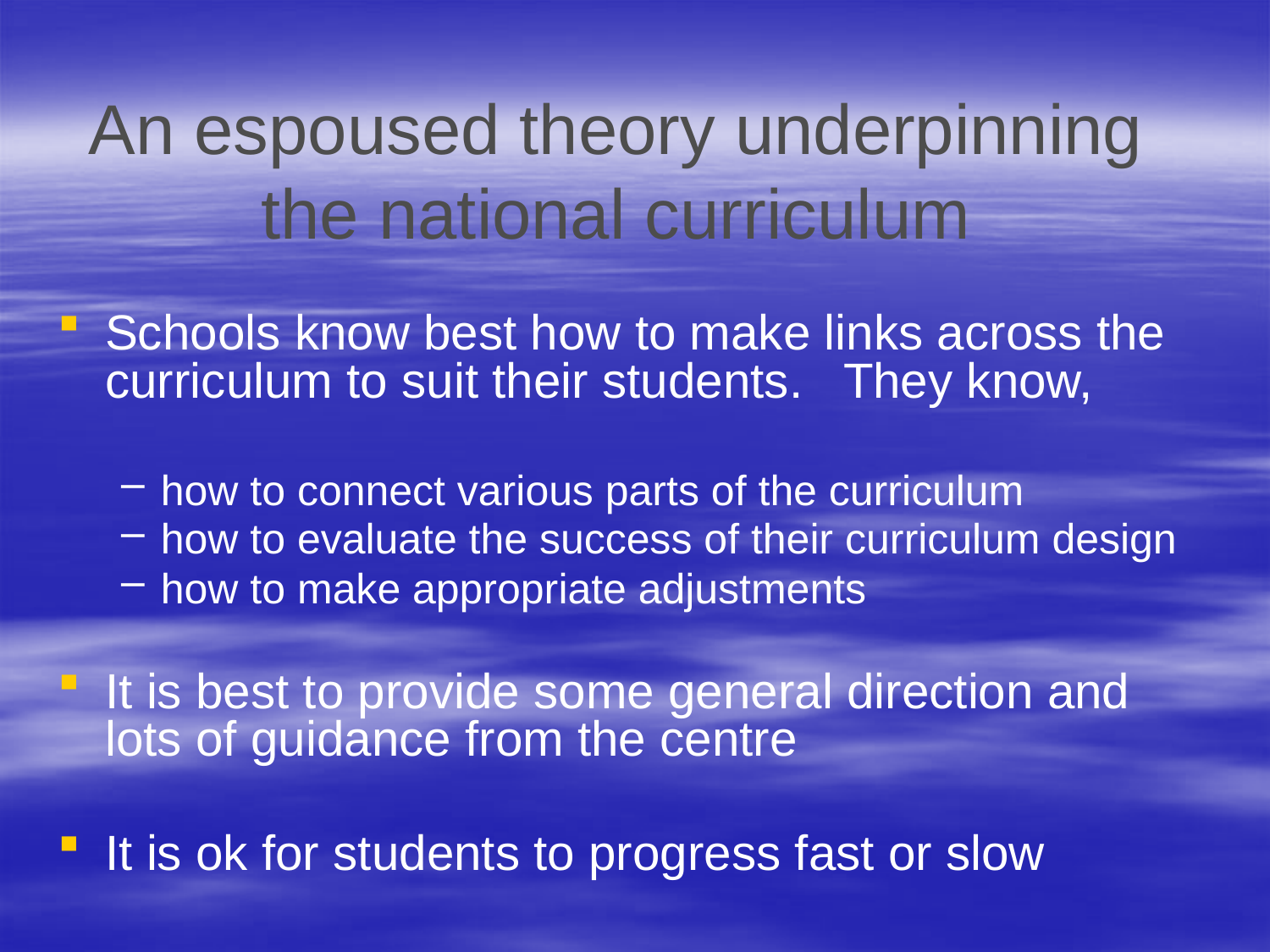

# An espoused theory underpinning the national curriculum
Schools know best how to make links across the curriculum to suit their students.   They know,

how to connect various parts of the curriculum
how to evaluate the success of their curriculum design
how to make appropriate adjustments

It is best to provide some general direction and lots of guidance from the centre

It is ok for students to progress fast or slow